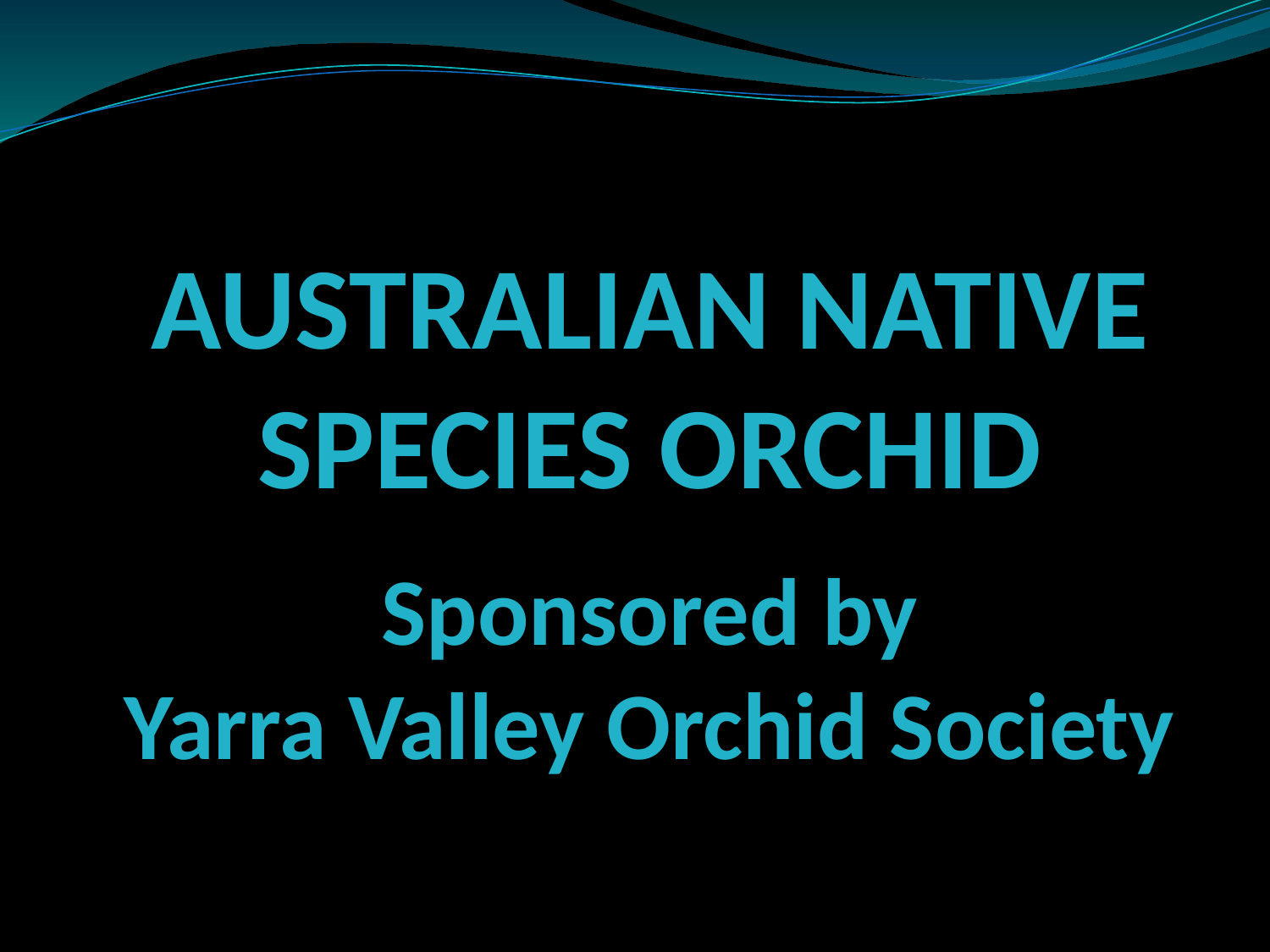

AUSTRALIAN NATIVE
Species ORCHID

Sponsored by
Yarra Valley Orchid Society